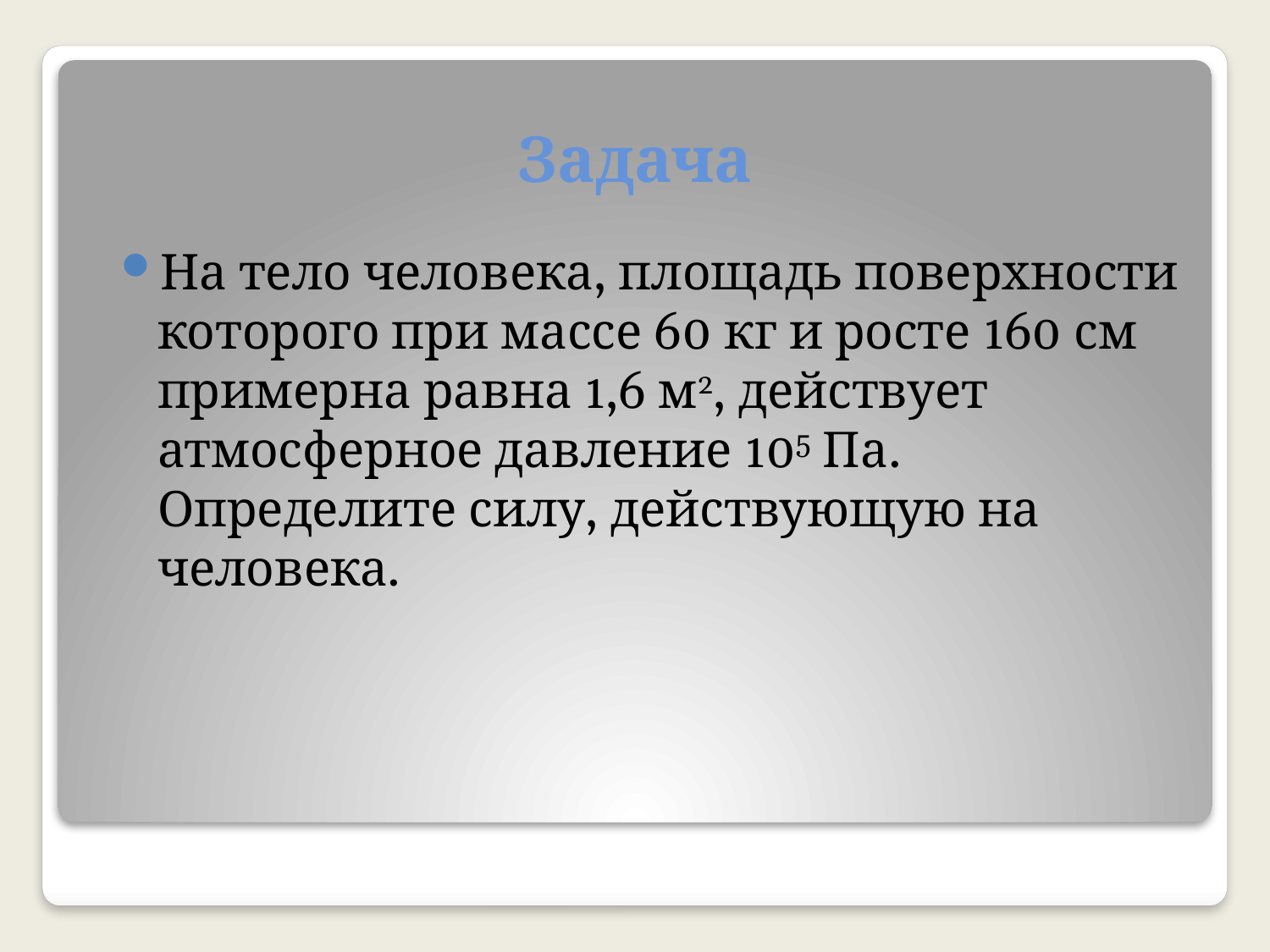

# Задача
На тело человека, площадь поверхности которого при массе 60 кг и росте 160 см примерна равна 1,6 м2, действует атмосферное давление 105 Па. Определите силу, действующую на человека.